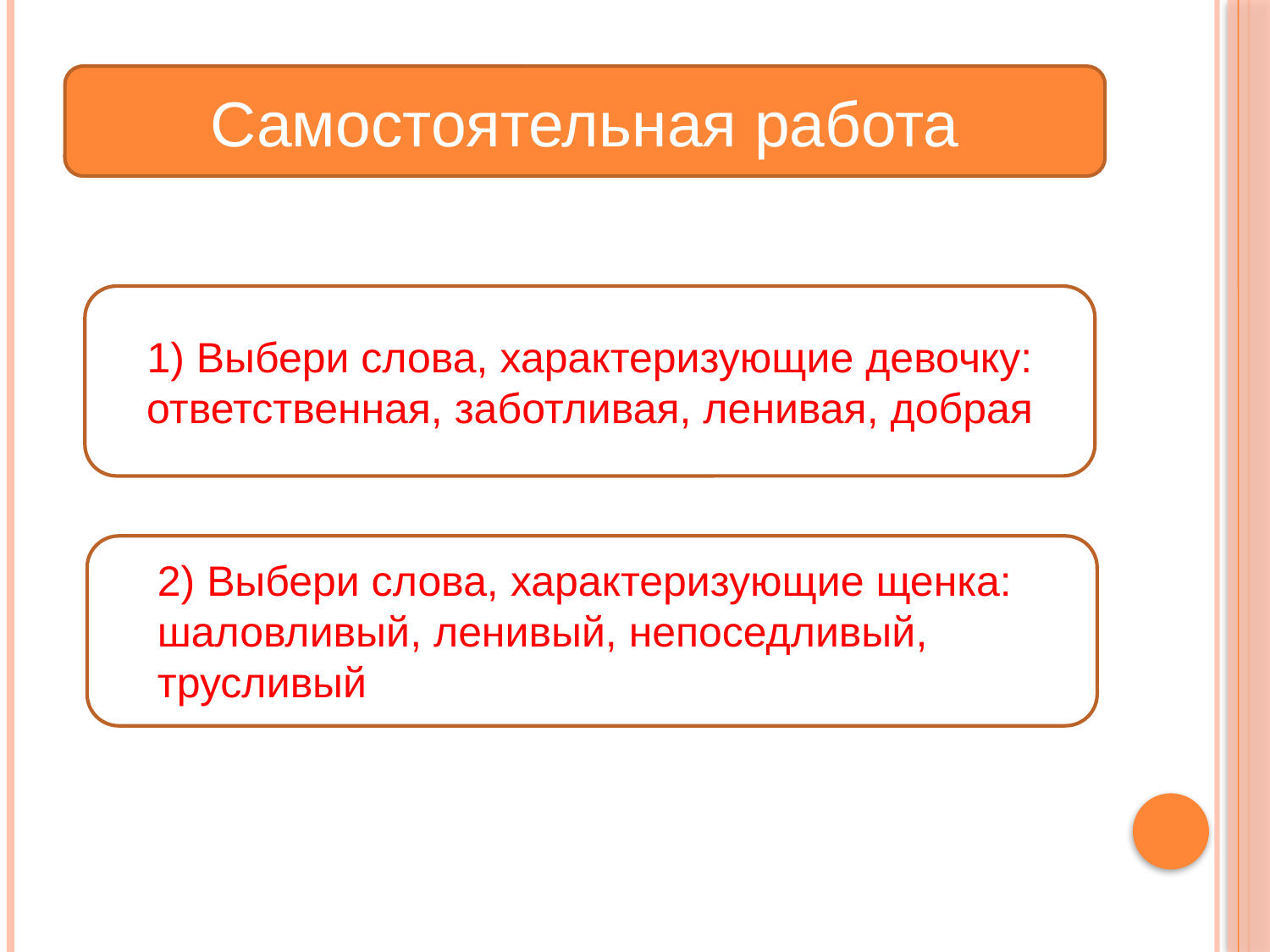

#
Самостоятельная работа

1) Выбери слова, характеризующие девочку: ответственная, заботливая, ленивая, добрая

2) Выбери слова, характеризующие щенка: шаловливый, ленивый, непоседливый, трусливый